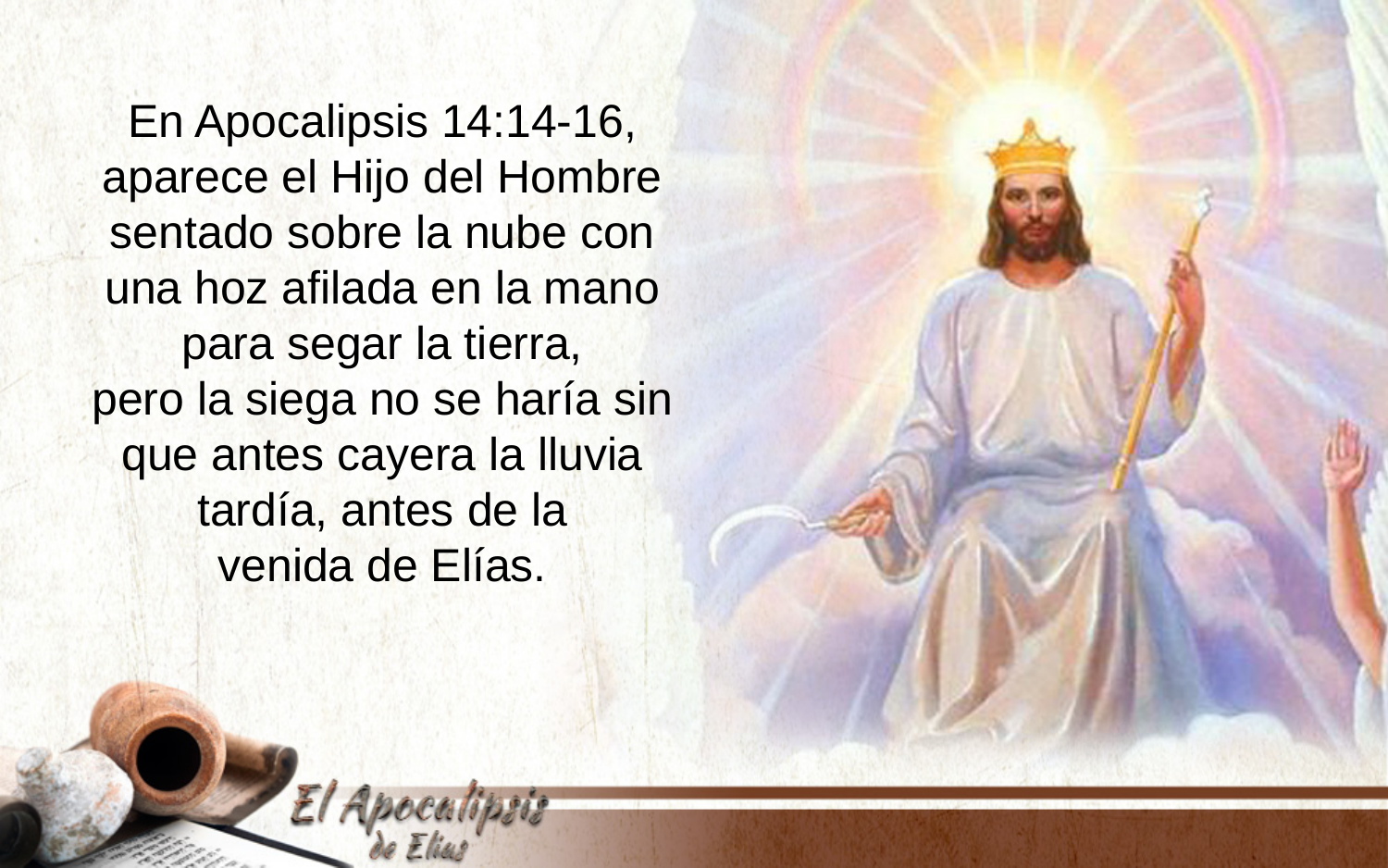

En Apocalipsis 14:14-16, aparece el Hijo del Hombre sentado sobre la nube con una hoz afilada en la mano para segar la tierra,
pero la siega no se haría sin que antes cayera la lluvia tardía, antes de la
venida de Elías.